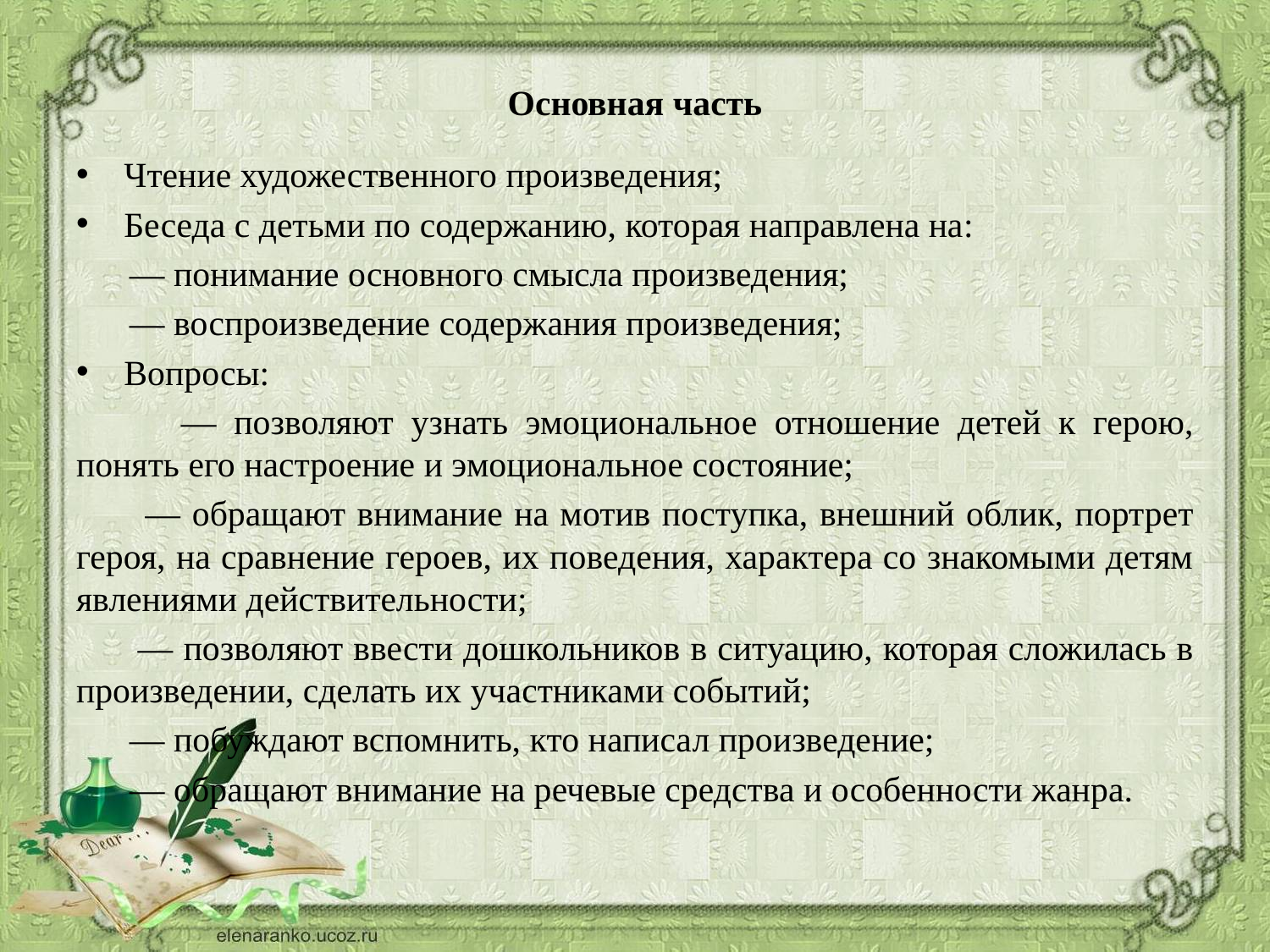

# Основная часть
Чтение художественного произведения;
Беседа с детьми по содержанию, которая направлена на:
      — понимание основного смысла произведения;
      — воспроизведение содержания произведения;
Вопросы:
      — позволяют узнать эмоциональное отношение детей к герою, понять его настроение и эмоциональное состояние;
      — обращают внимание на мотив поступка, внешний облик, портрет героя, на сравнение героев, их поведения, характера со знакомыми детям явлениями действительности;
      — позволяют ввести дошкольников в ситуацию, которая сложилась в произведении, сделать их участниками событий;
      — побуждают вспомнить, кто написал произведение;
      — обращают внимание на речевые средства и особенности жанра.